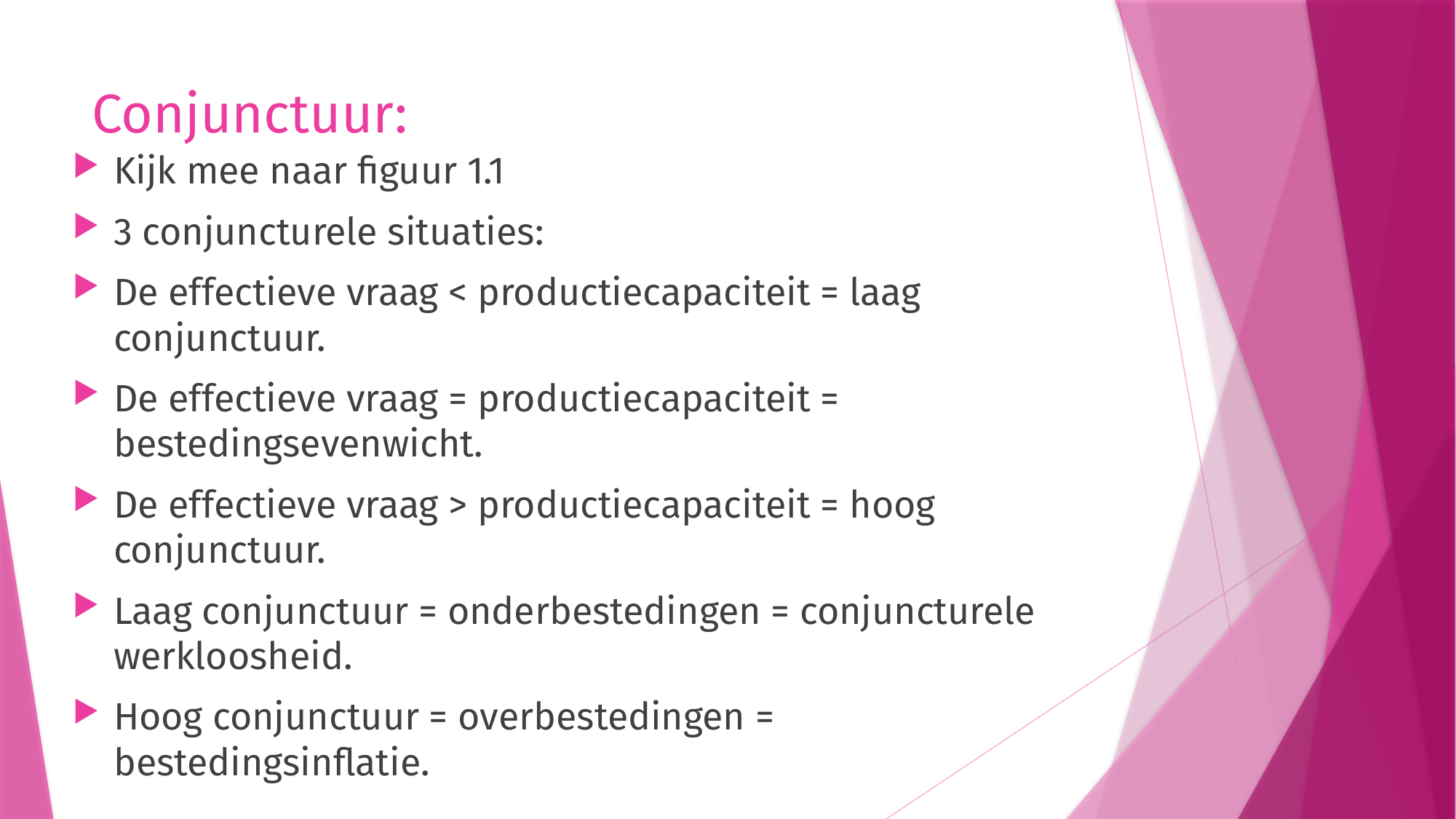

# Conjunctuur:
Kijk mee naar figuur 1.1
3 conjuncturele situaties:
De effectieve vraag < productiecapaciteit = laag conjunctuur.
De effectieve vraag = productiecapaciteit = bestedingsevenwicht.
De effectieve vraag > productiecapaciteit = hoog conjunctuur.
Laag conjunctuur = onderbestedingen = conjuncturele werkloosheid.
Hoog conjunctuur = overbestedingen = bestedingsinflatie.